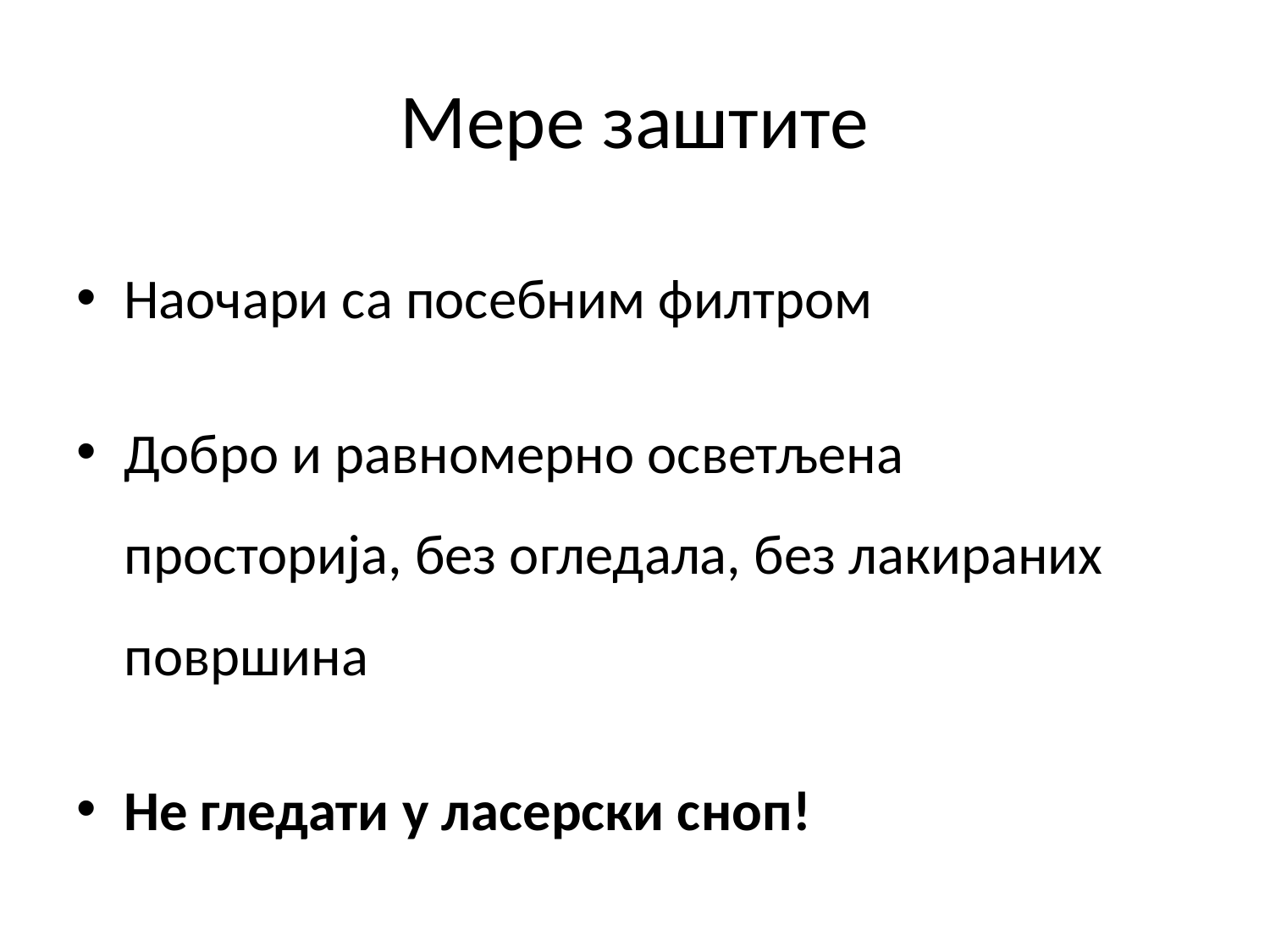

# Мере заштите
Наочари са посебним филтром
Добро и равномерно осветљена просторија, без огледала, без лакираних површина
Не гледати у ласерски сноп!